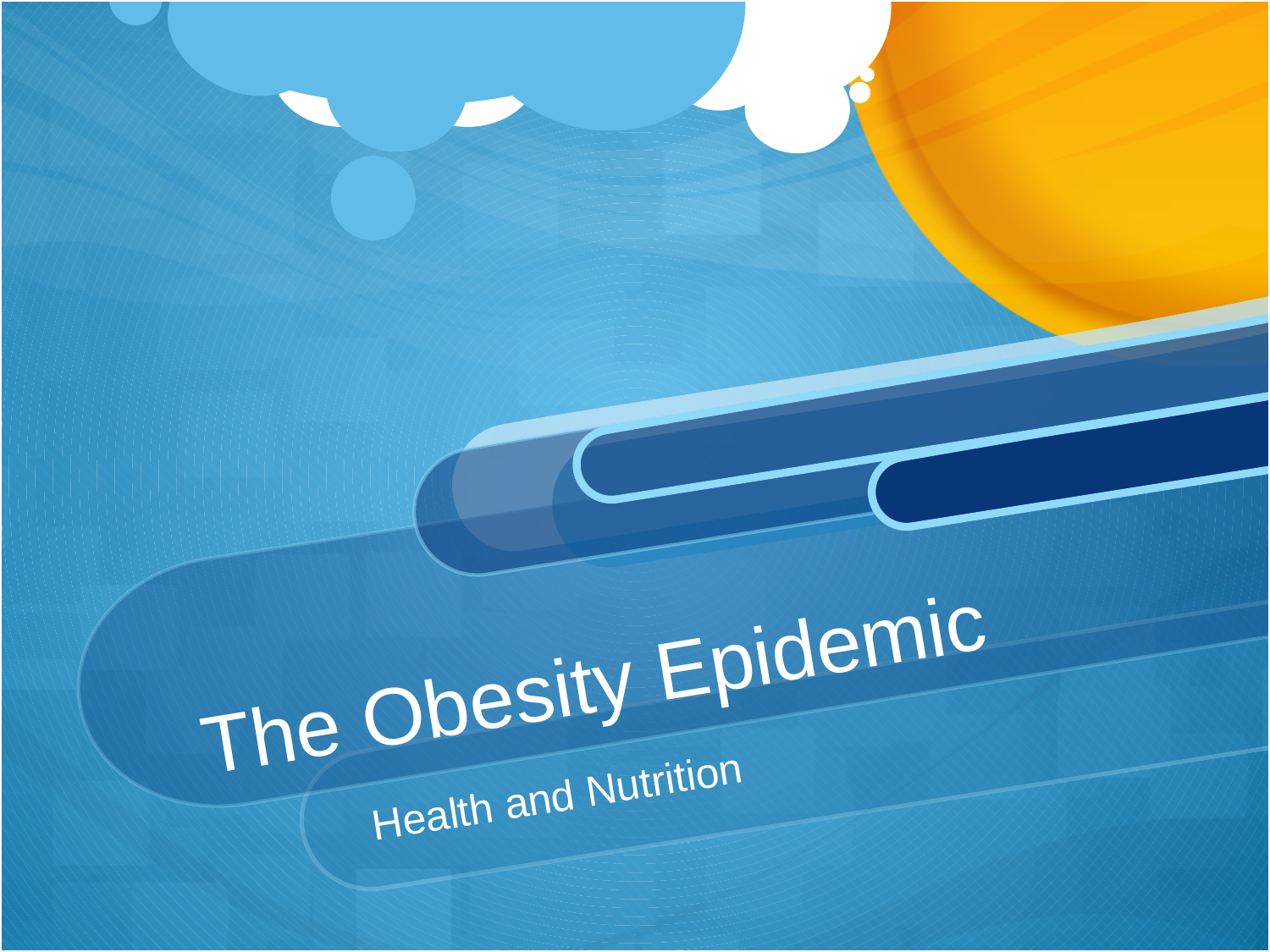

# The Obesity Epidemic
Health and Nutrition